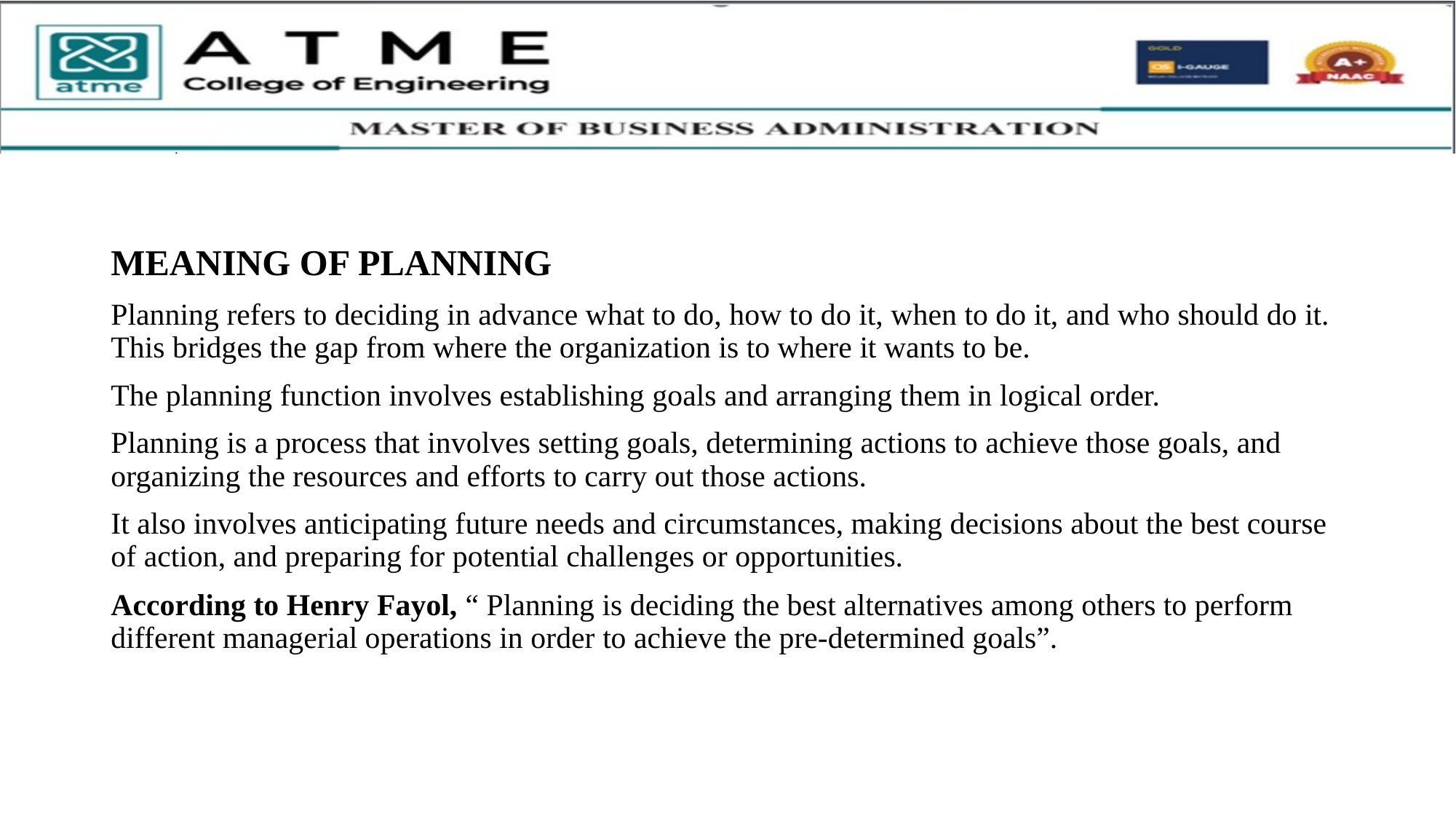

MEANING OF PLANNING
Planning refers to deciding in advance what to do, how to do it, when to do it, and who should do it. This bridges the gap from where the organization is to where it wants to be.
The planning function involves establishing goals and arranging them in logical order.
Planning is a process that involves setting goals, determining actions to achieve those goals, and organizing the resources and efforts to carry out those actions.
It also involves anticipating future needs and circumstances, making decisions about the best course of action, and preparing for potential challenges or opportunities.
According to Henry Fayol, “ Planning is deciding the best alternatives among others to perform different managerial operations in order to achieve the pre-determined goals”.